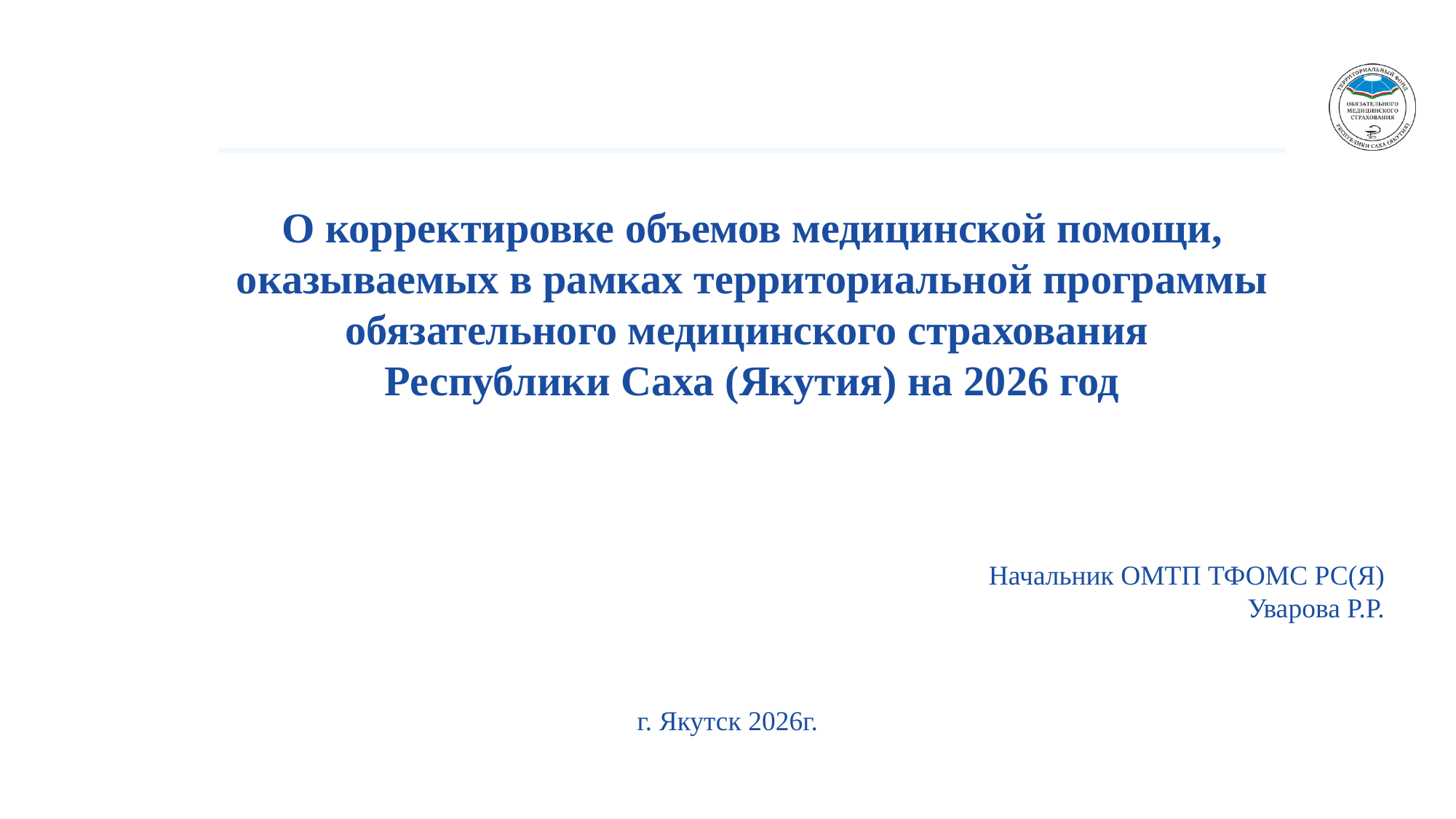

О корректировке объемов медицинской помощи, оказываемых в рамках территориальной программы обязательного медицинского страхования
Республики Саха (Якутия) на 2026 год
Начальник ОМТП ТФОМС РС(Я) Уварова Р.Р.
г. Якутск 2026г.